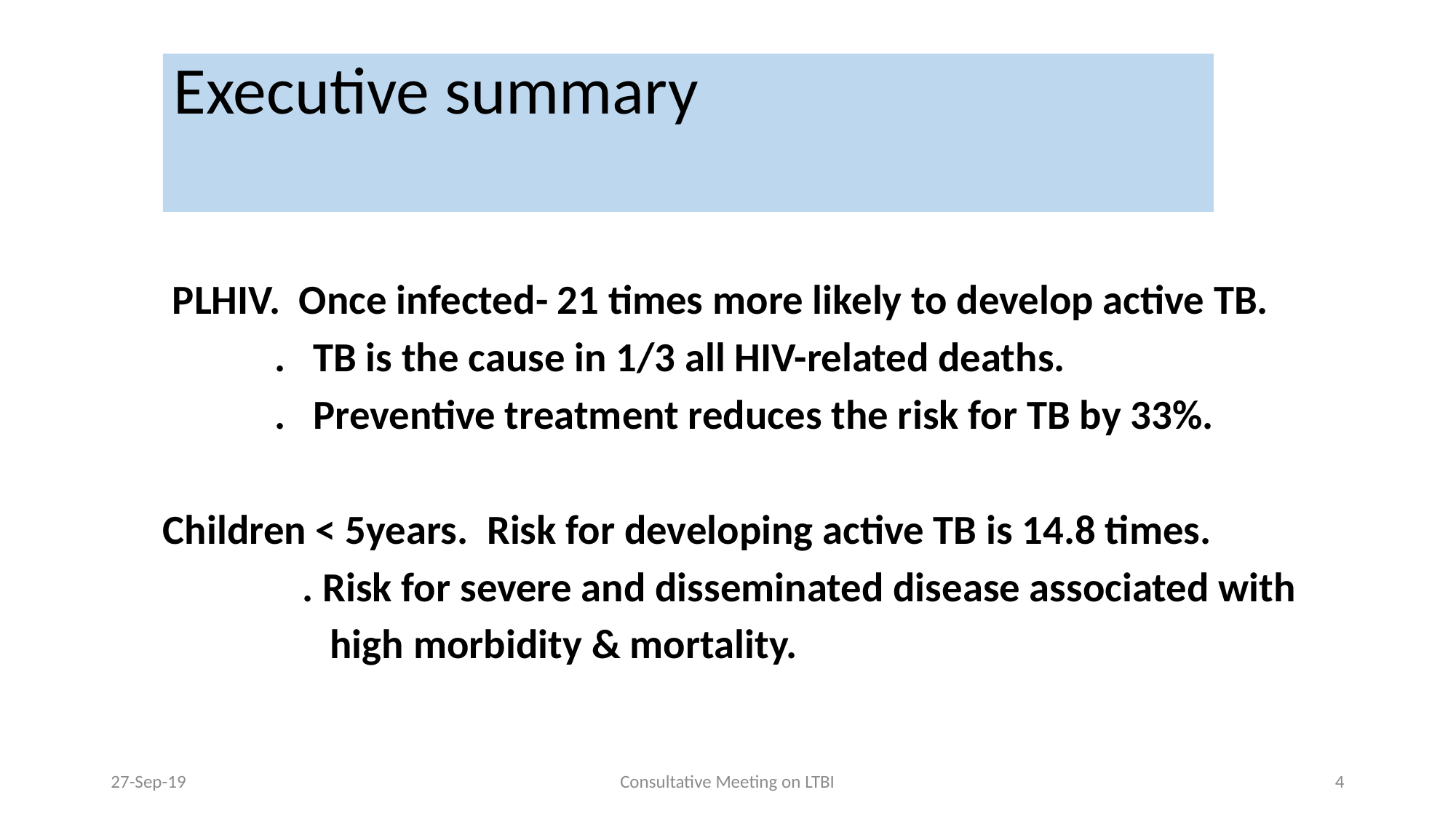

# Executive summary
 PLHIV.  Once infected- 21 times more likely to develop active TB.
            .   TB is the cause in 1/3 all HIV-related deaths.
            .   Preventive treatment reduces the risk for TB by 33%.

Children < 5years.  Risk for developing active TB is 14.8 times.
               . Risk for severe and disseminated disease associated with
                  high morbidity & mortality.
27-Sep-19
Consultative Meeting on LTBI
4